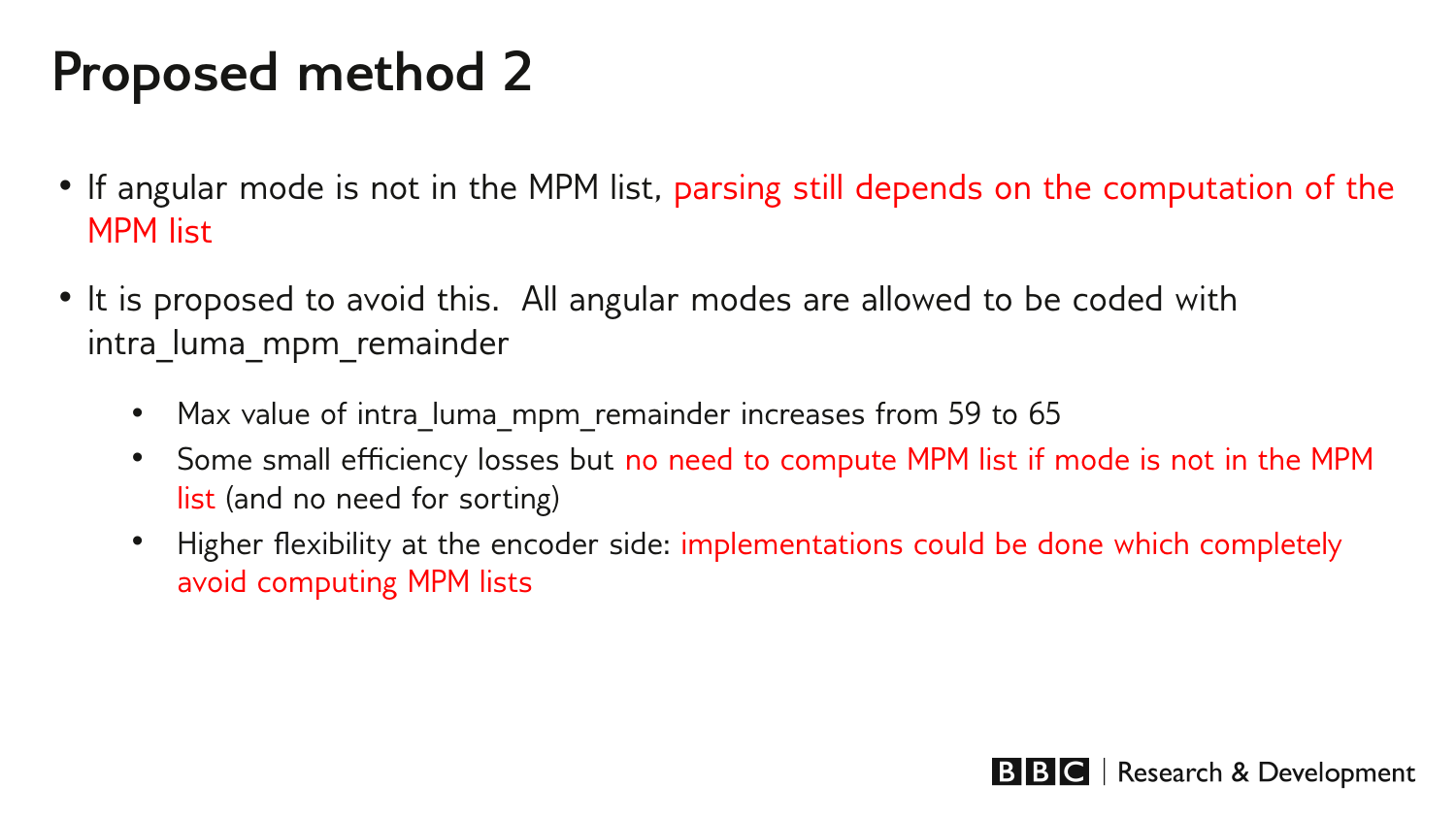

Proposed method 2
If angular mode is not in the MPM list, parsing still depends on the computation of the MPM list
It is proposed to avoid this.  All angular modes are allowed to be coded with intra_luma_mpm_remainder
Max value of intra_luma_mpm_remainder increases from 59 to 65
Some small efficiency losses but no need to compute MPM list if mode is not in the MPM list (and no need for sorting)
Higher flexibility at the encoder side: implementations could be done which completely avoid computing MPM lists